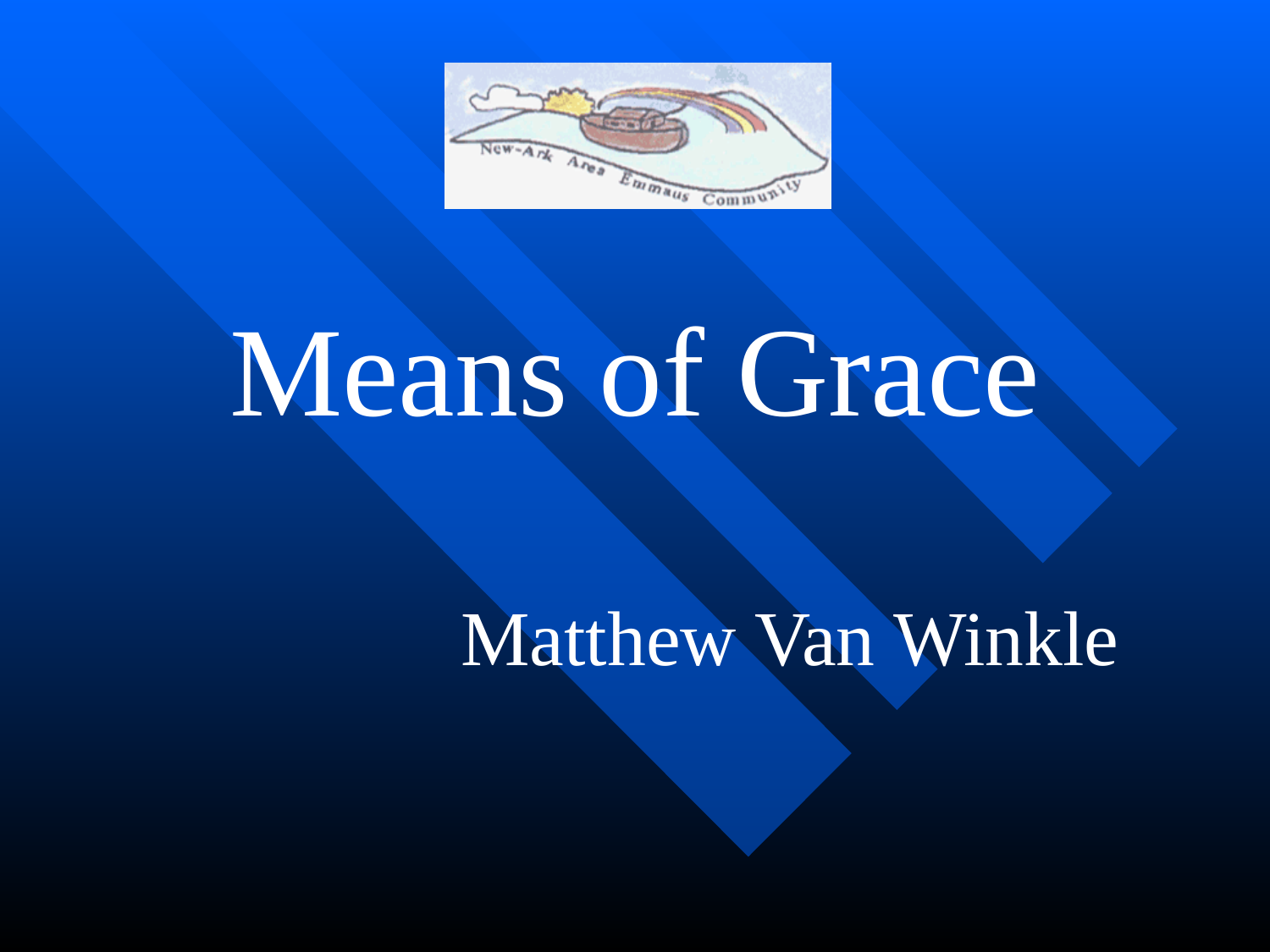

# Means of Grace
Matthew Van Winkle